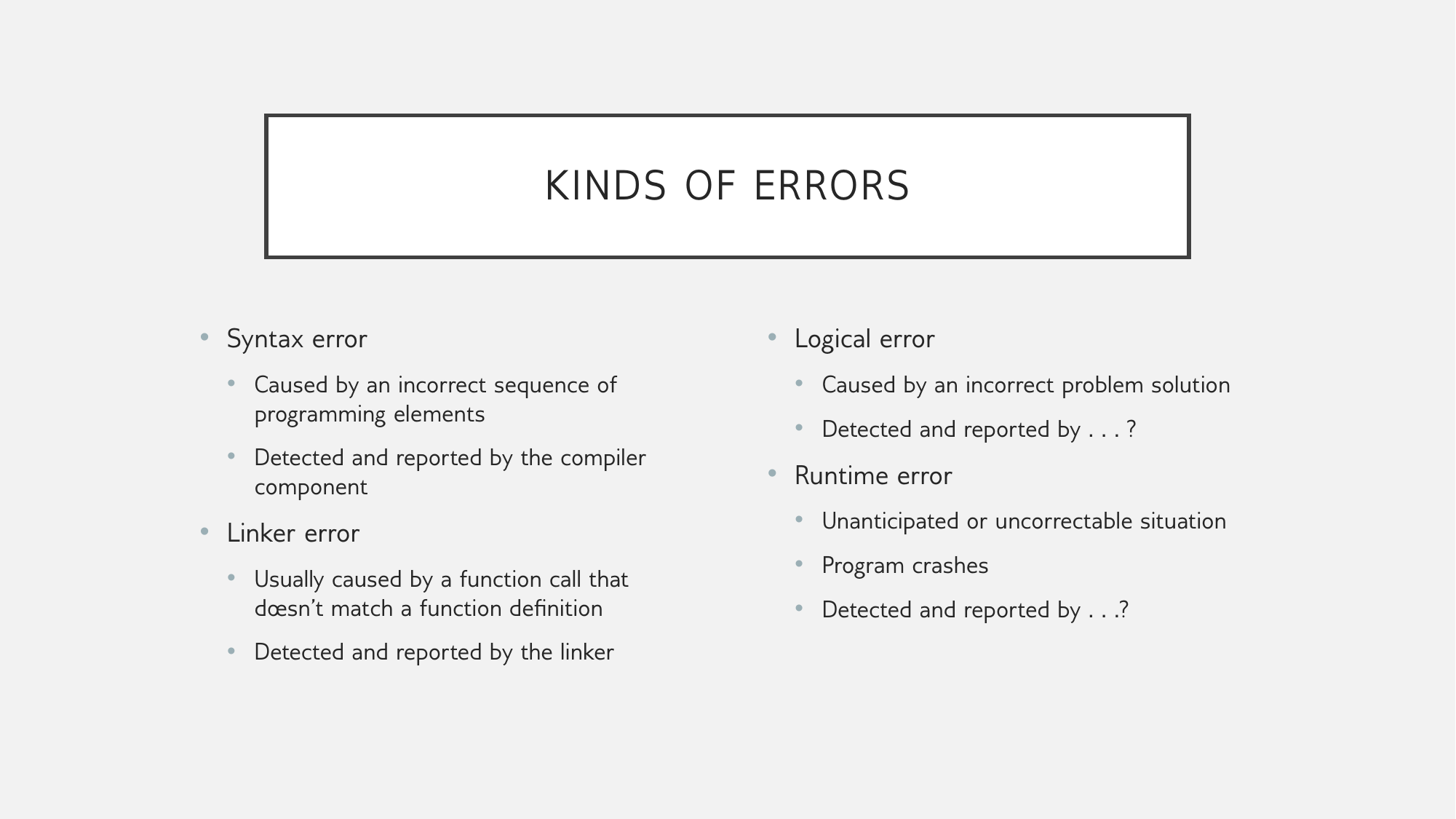

# Kinds Of Errors
Syntax error
Caused by an incorrect sequence of programming elements
Detected and reported by the compiler component
Linker error
Usually caused by a function call that doesn’t match a function definition
Detected and reported by the linker
Logical error
Caused by an incorrect problem solution
Detected and reported by . . . ?
Runtime error
Unanticipated or uncorrectable situation
Program crashes
Detected and reported by . . .?